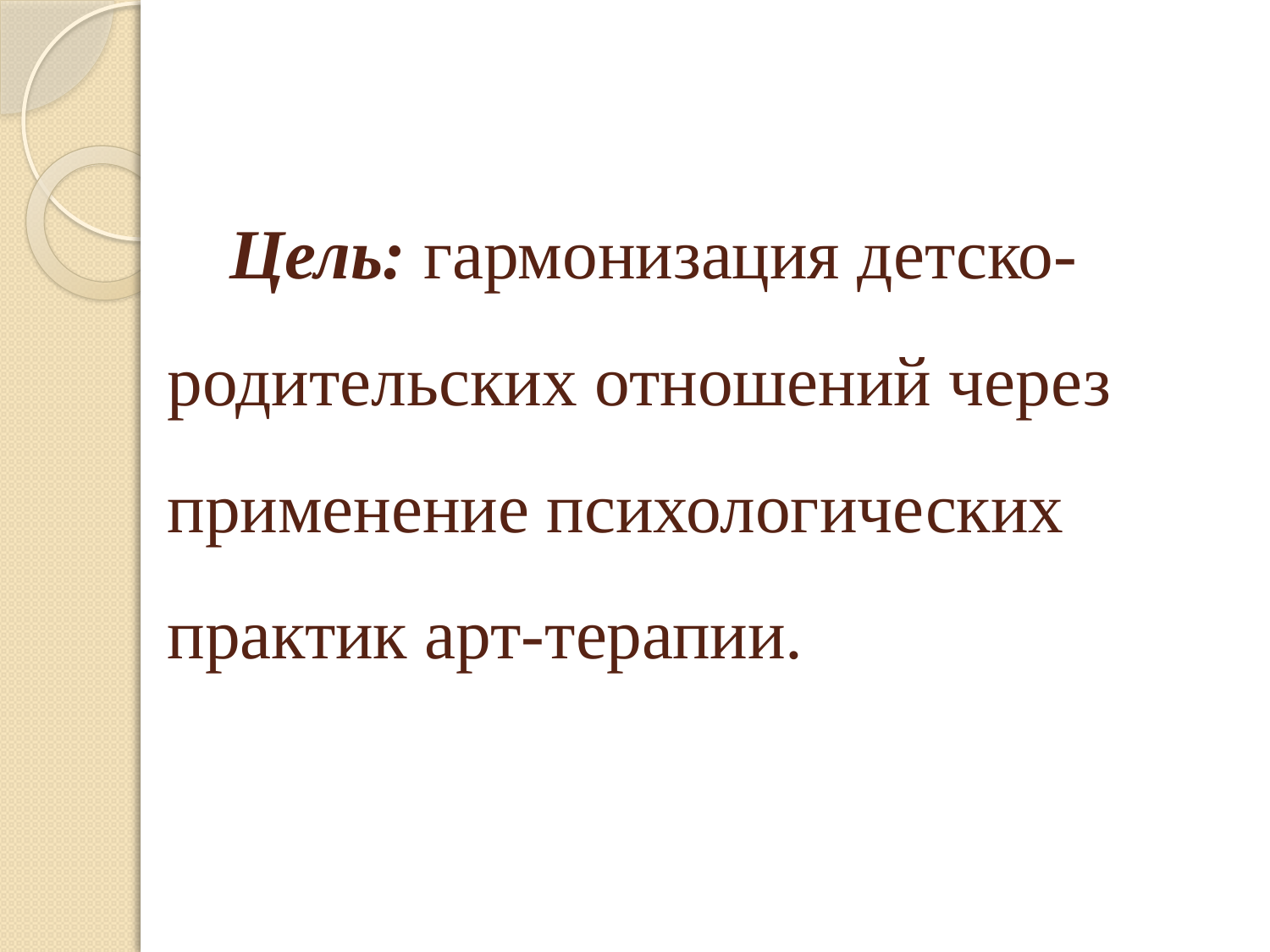

# Цель: гармонизация детско-родительских отношений через применение психологических практик арт-терапии.